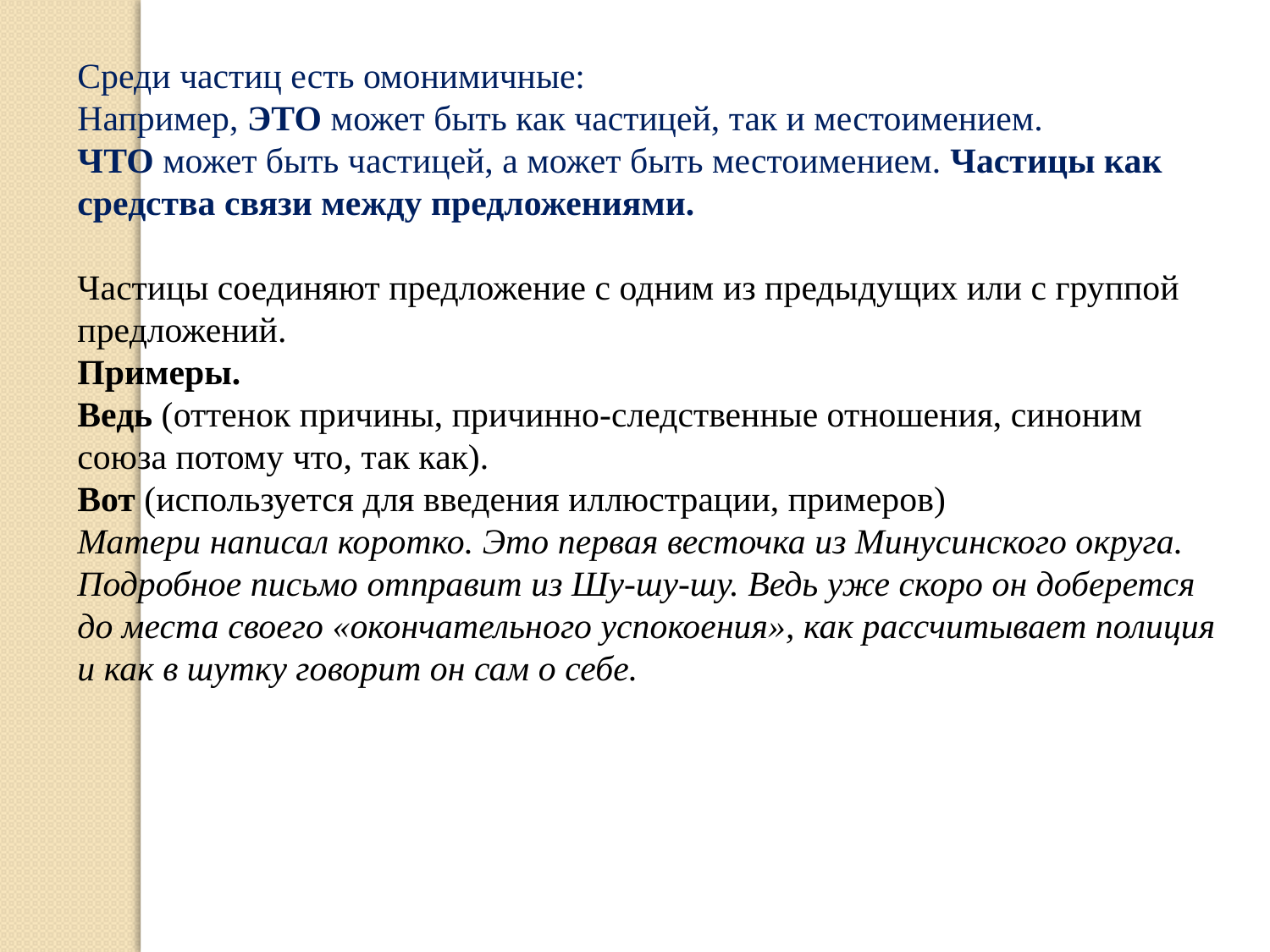

Среди частиц есть омонимичные: 
Например, ЭТО может быть как частицей, так и местоимением. 
ЧТО может быть частицей, а может быть местоимением. Частицы как средства связи между предложениями.

Частицы соединяют предложение с одним из предыдущих или с группой предложений. 
Примеры.
Ведь (оттенок причины, причинно-следственные отношения, синоним союза потому что, так как). 
Вот (используется для введения иллюстрации, примеров) 
Матери написал коротко. Это первая весточка из Минусинского округа. 
Подробное письмо отправит из Шу-шу-шу. Ведь уже скоро он доберется до места своего «окончательного успокоения», как рассчитывает полиция и как в шутку говорит он сам о себе.